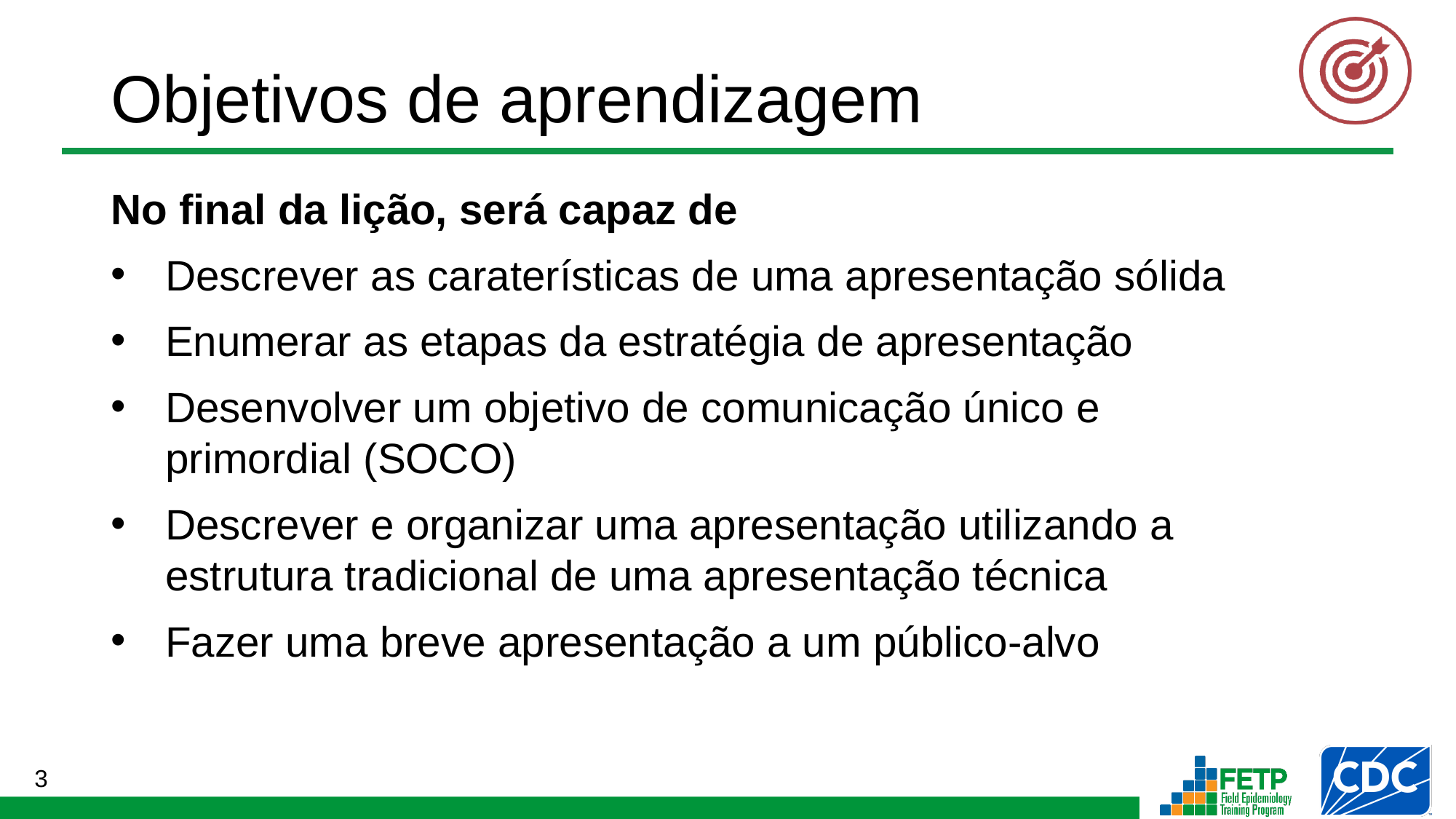

No final da lição, será capaz de
Descrever as caraterísticas de uma apresentação sólida
Enumerar as etapas da estratégia de apresentação
Desenvolver um objetivo de comunicação único e
primordial (SOCO)
Descrever e organizar uma apresentação utilizando a estrutura tradicional de uma apresentação técnica
Fazer uma breve apresentação a um público-alvo